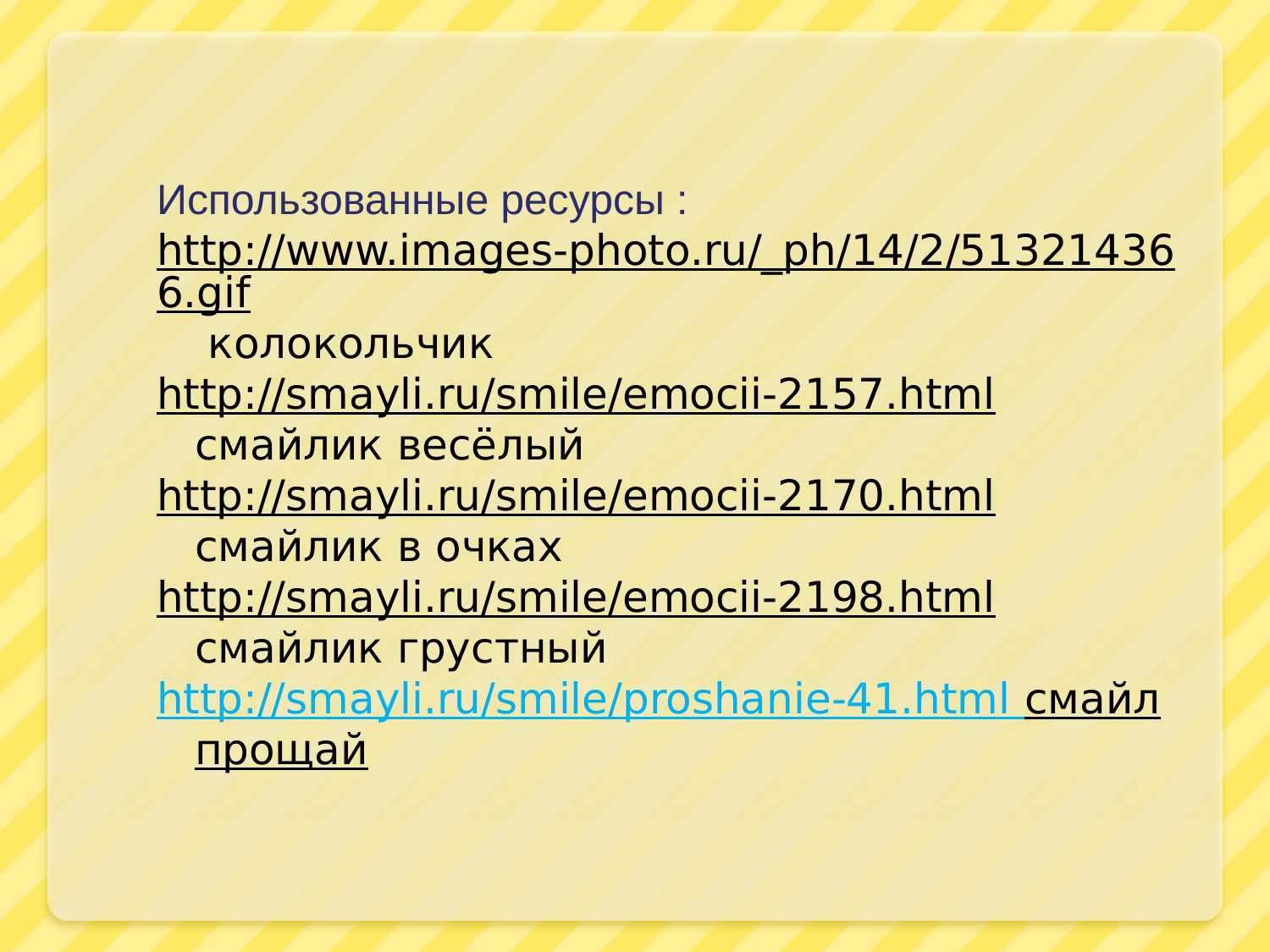

#
Использованные ресурсы :
http://www.images-photo.ru/_ph/14/2/513214366.gif колокольчик
http://smayli.ru/smile/emocii-2157.html смайлик весёлый
http://smayli.ru/smile/emocii-2170.html смайлик в очках
http://smayli.ru/smile/emocii-2198.html смайлик грустный
http://smayli.ru/smile/proshanie-41.html смайл прощай